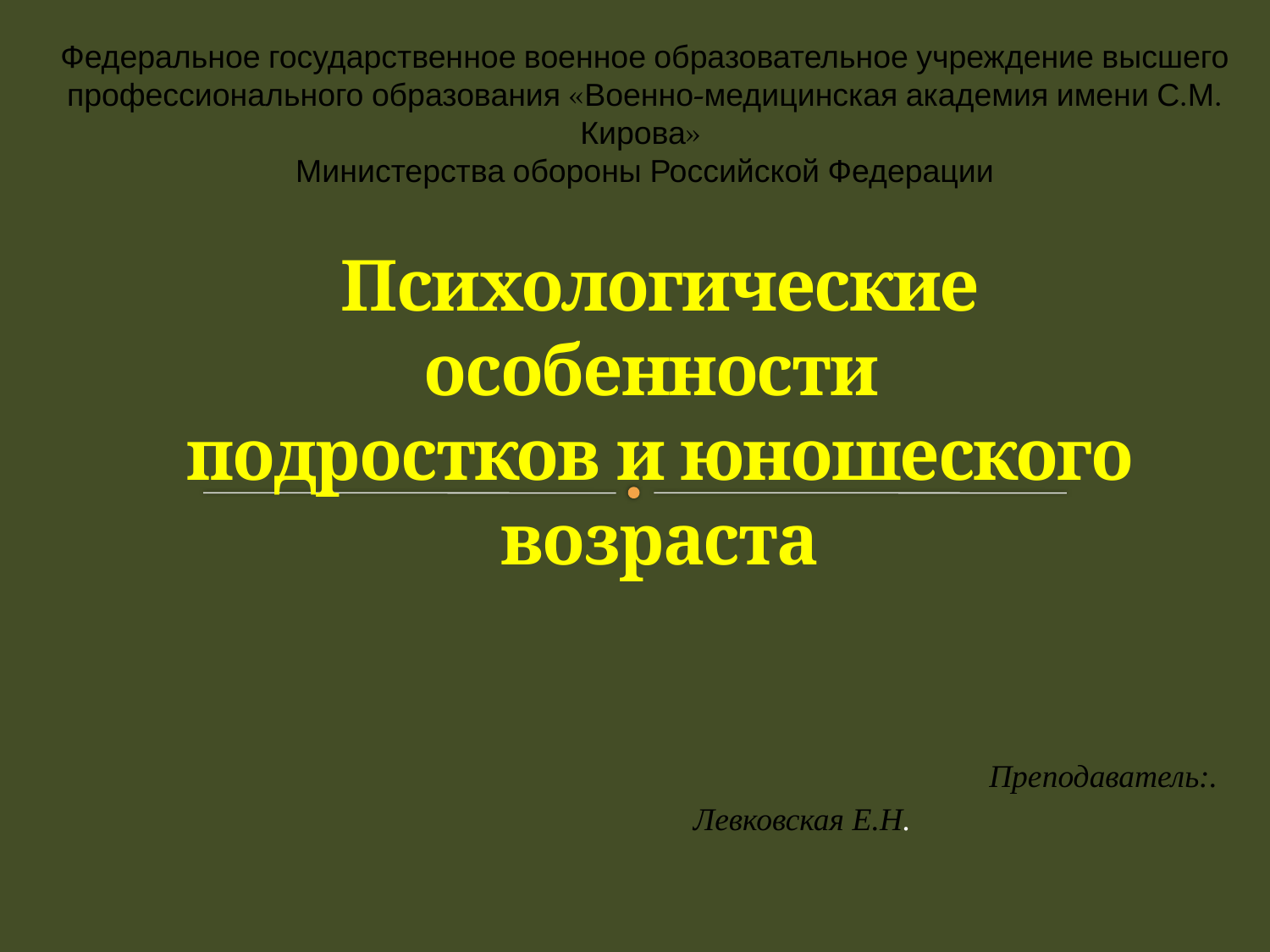

Федеральное государственное военное образовательное учреждение высшего профессионального образования «Военно-медицинская академия имени С.М. Кирова»
Министерства обороны Российской Федерации
# Психологические особенности подростков и юношеского возраста
Преподаватель:.
Левковская Е.Н.